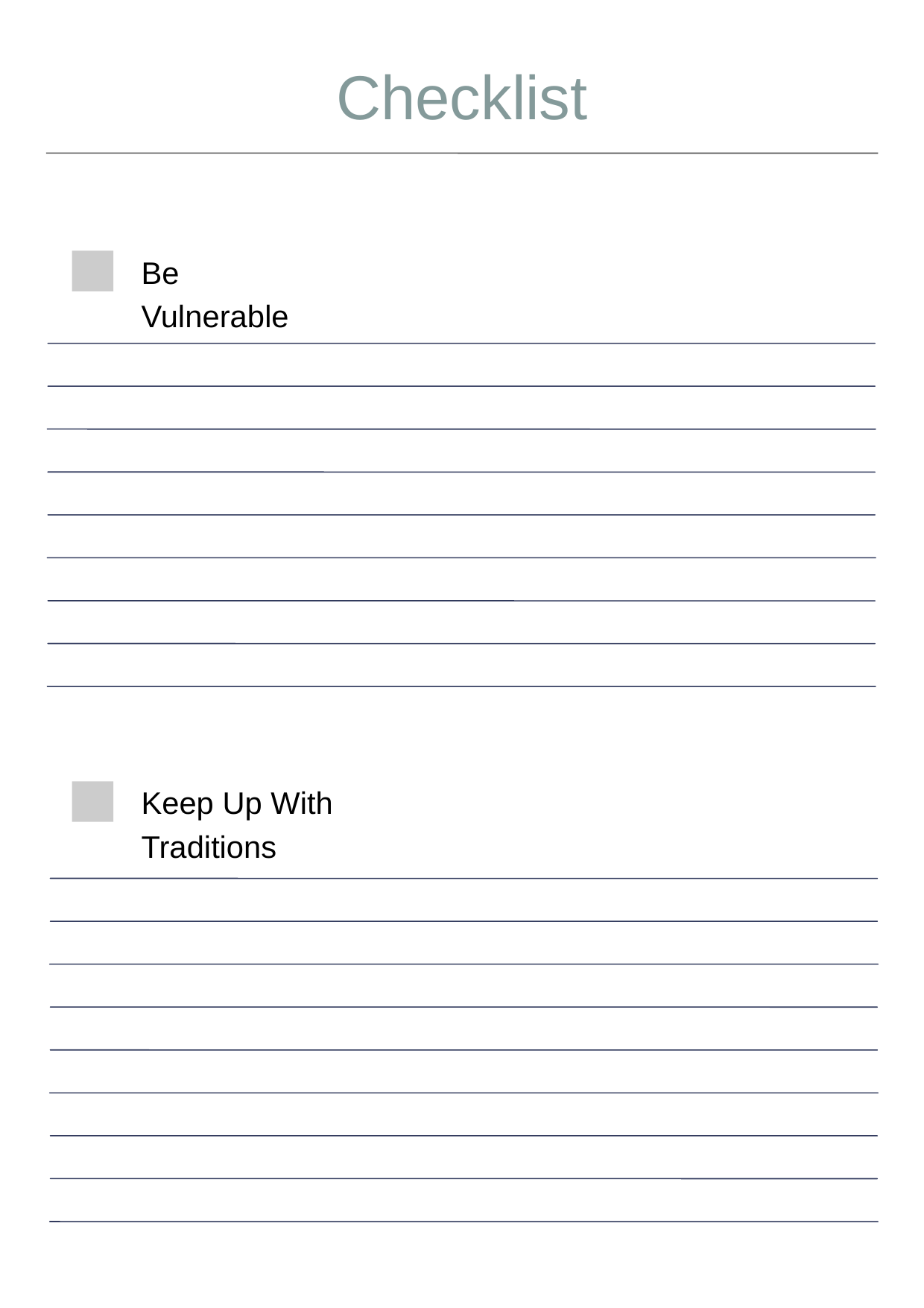

Checklist

Be Vulnerable

Keep Up With Traditions